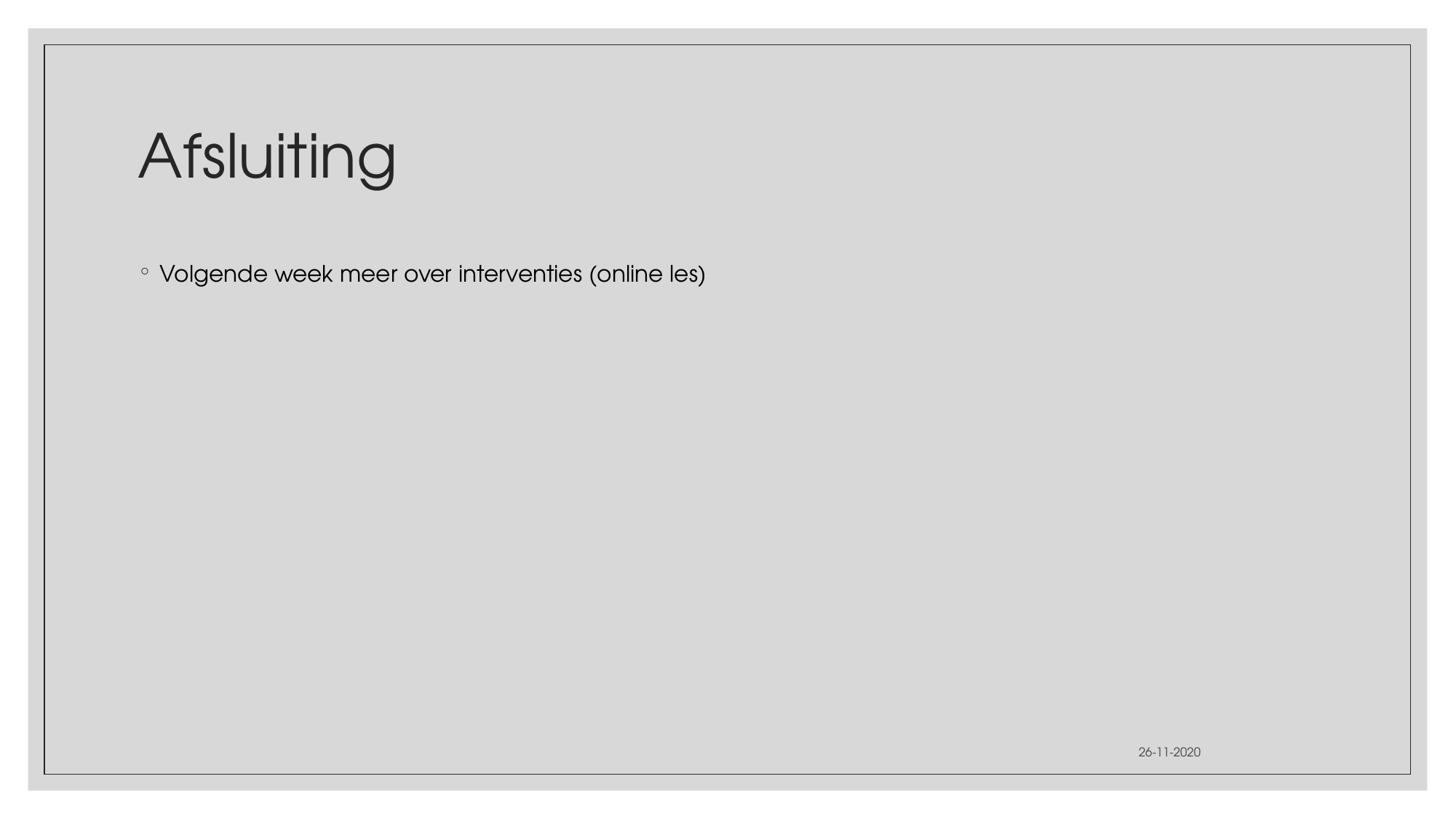

# Afsluiting
Volgende week meer over interventies (online les)

26-11-2020